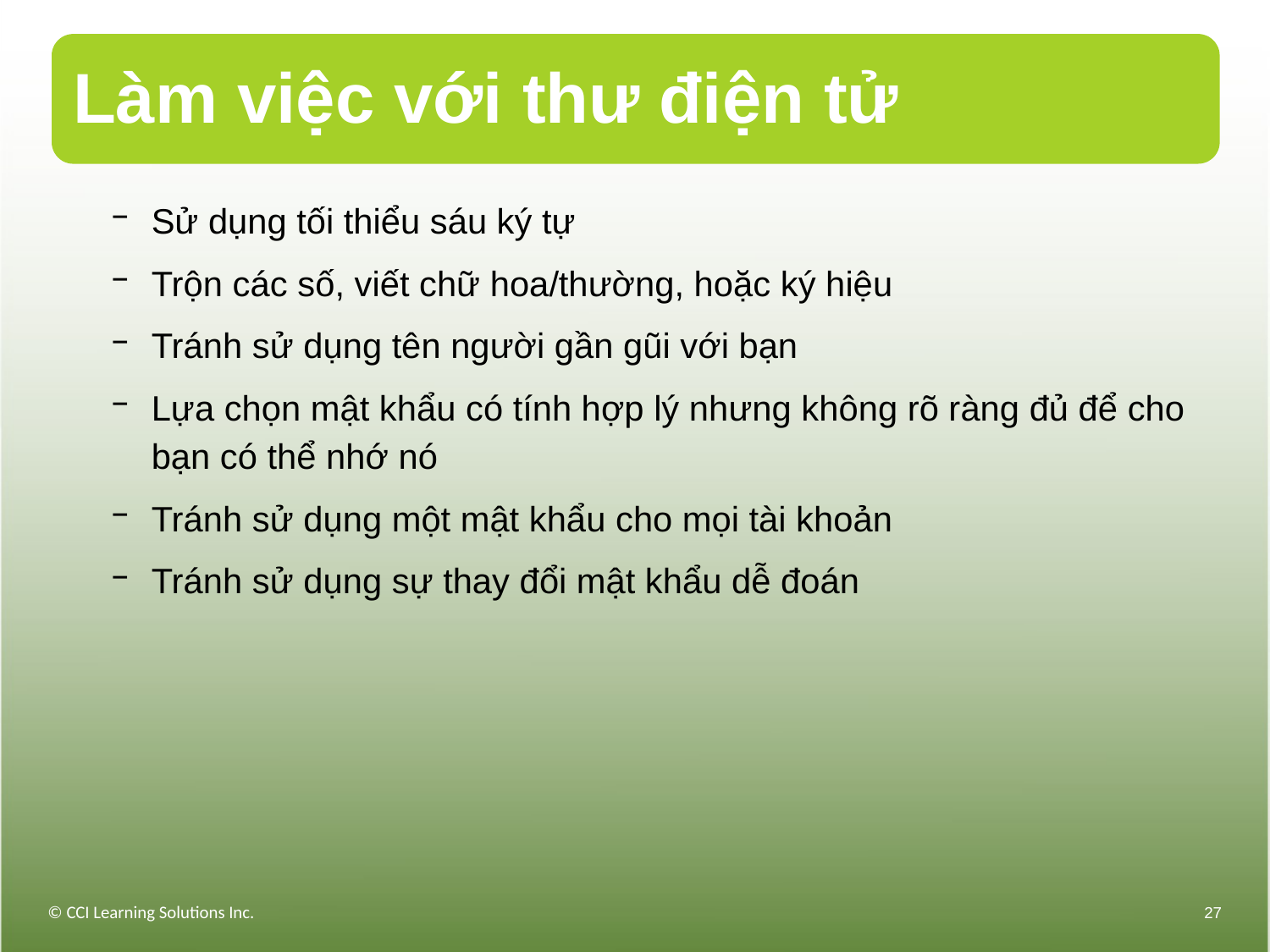

# Làm việc với thư điện tử
Sử dụng tối thiểu sáu ký tự
Trộn các số, viết chữ hoa/thường, hoặc ký hiệu
Tránh sử dụng tên người gần gũi với bạn
Lựa chọn mật khẩu có tính hợp lý nhưng không rõ ràng đủ để cho bạn có thể nhớ nó
Tránh sử dụng một mật khẩu cho mọi tài khoản
Tránh sử dụng sự thay đổi mật khẩu dễ đoán

© CCI Learning Solutions Inc.
27